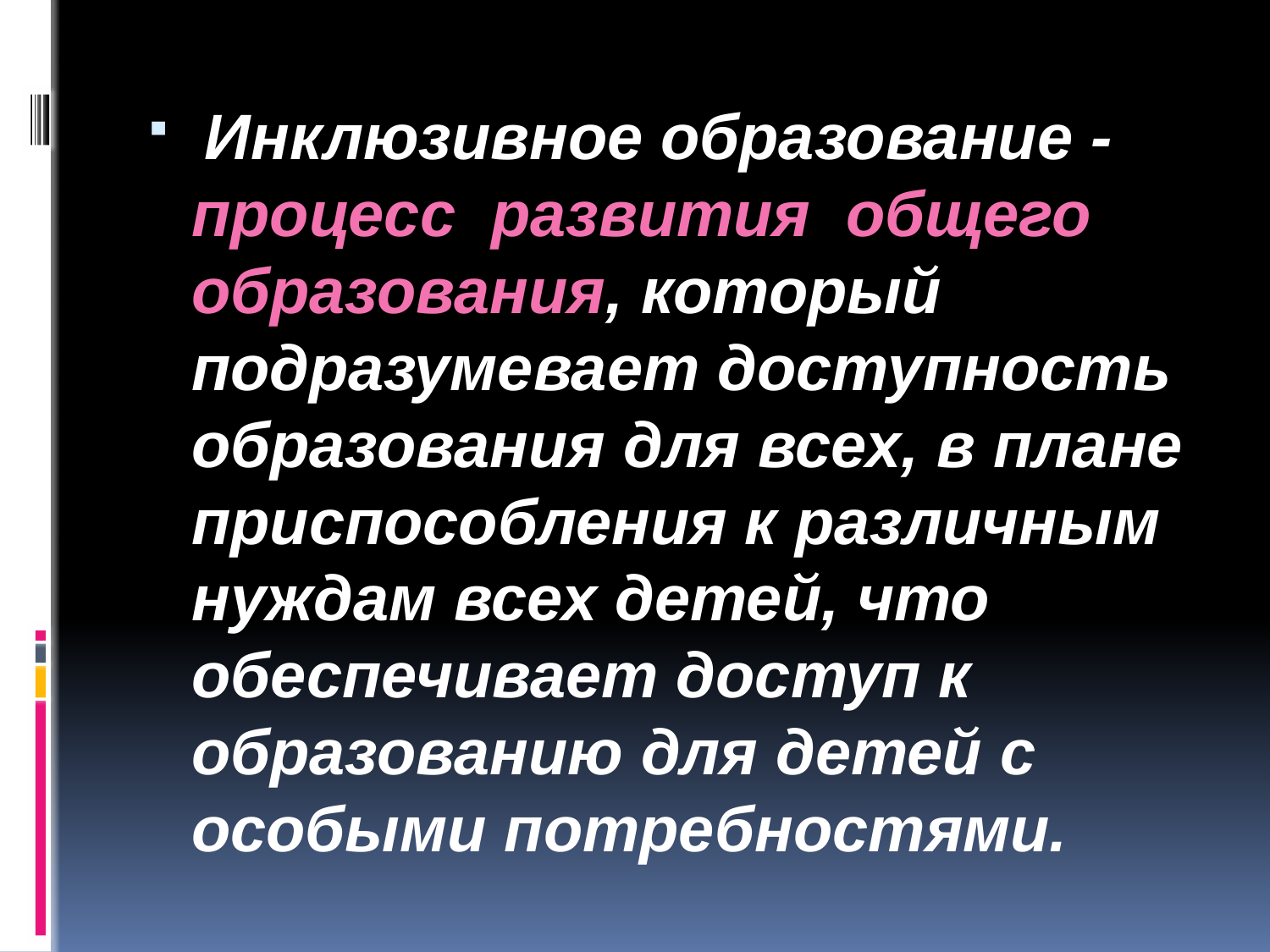

Инклюзивное образование - процесс  развития  общего  образования, который подразумевает доступность образования для всех, в плане приспособления к различным нуждам всех детей, что обеспечивает доступ к образованию для детей с особыми потребностями.